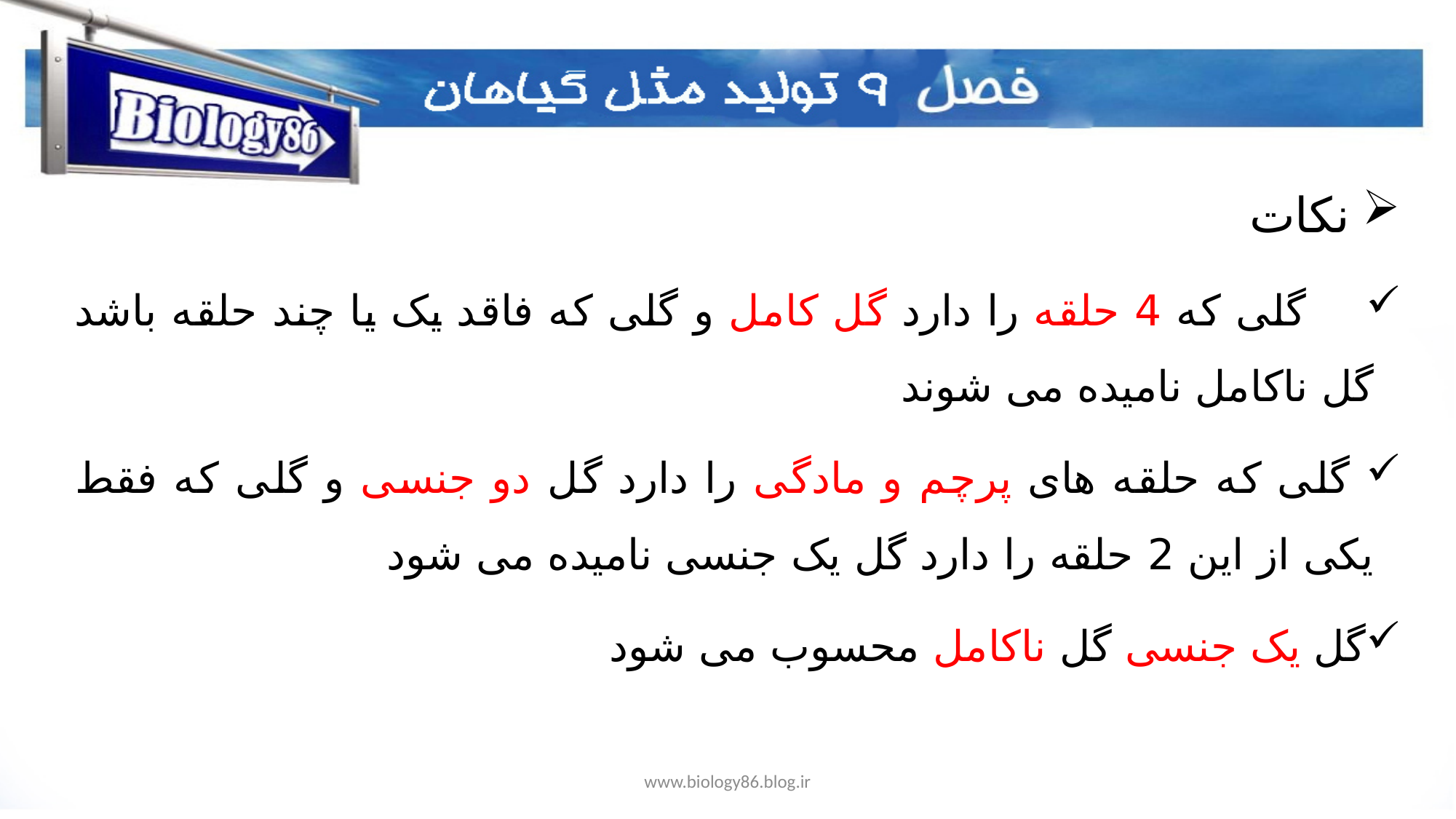

نکات
    گلی که 4 حلقه را دارد گل کامل و گلی که فاقد یک یا چند حلقه باشد گل ناکامل نامیده می شوند
 گلی که حلقه های پرچم و مادگی را دارد گل دو جنسی و گلی که فقط یکی از این 2 حلقه را دارد گل یک جنسی نامیده می شود
گل یک جنسی گل ناکامل محسوب می شود

www.biology86.blog.ir